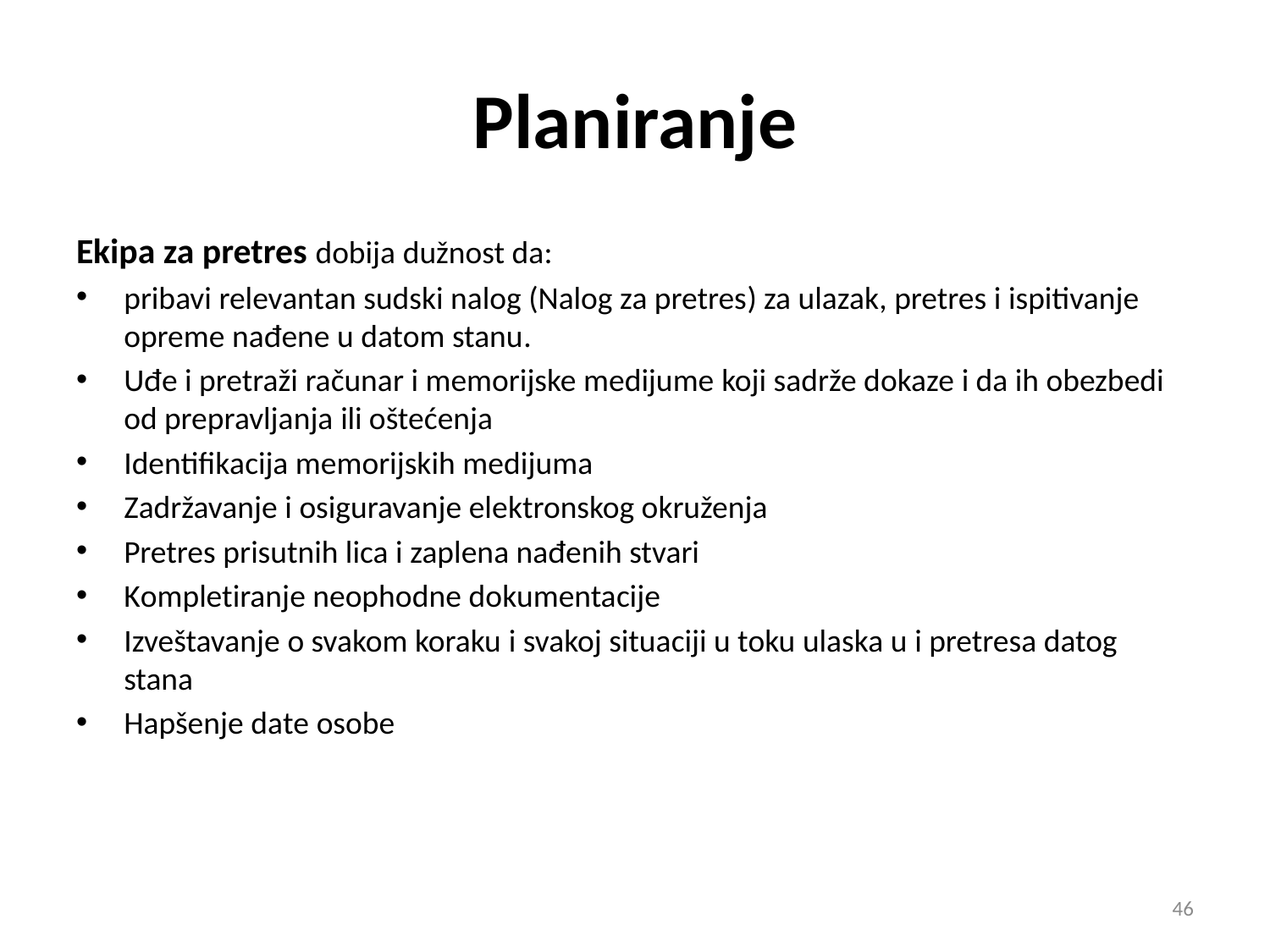

# Planiranje
Ekipa za pretres dobija dužnost da:
pribavi relevantan sudski nalog (Nalog za pretres) za ulazak, pretres i ispitivanje opreme nađene u datom stanu.
Uđe i pretraži računar i memorijske medijume koji sadrže dokaze i da ih obezbedi od prepravljanja ili oštećenja
Identifikacija memorijskih medijuma
Zadržavanje i osiguravanje elektronskog okruženja
Pretres prisutnih lica i zaplena nađenih stvari
Kompletiranje neophodne dokumentacije
Izveštavanje o svakom koraku i svakoj situaciji u toku ulaska u i pretresa datog stana
Hapšenje date osobe

46